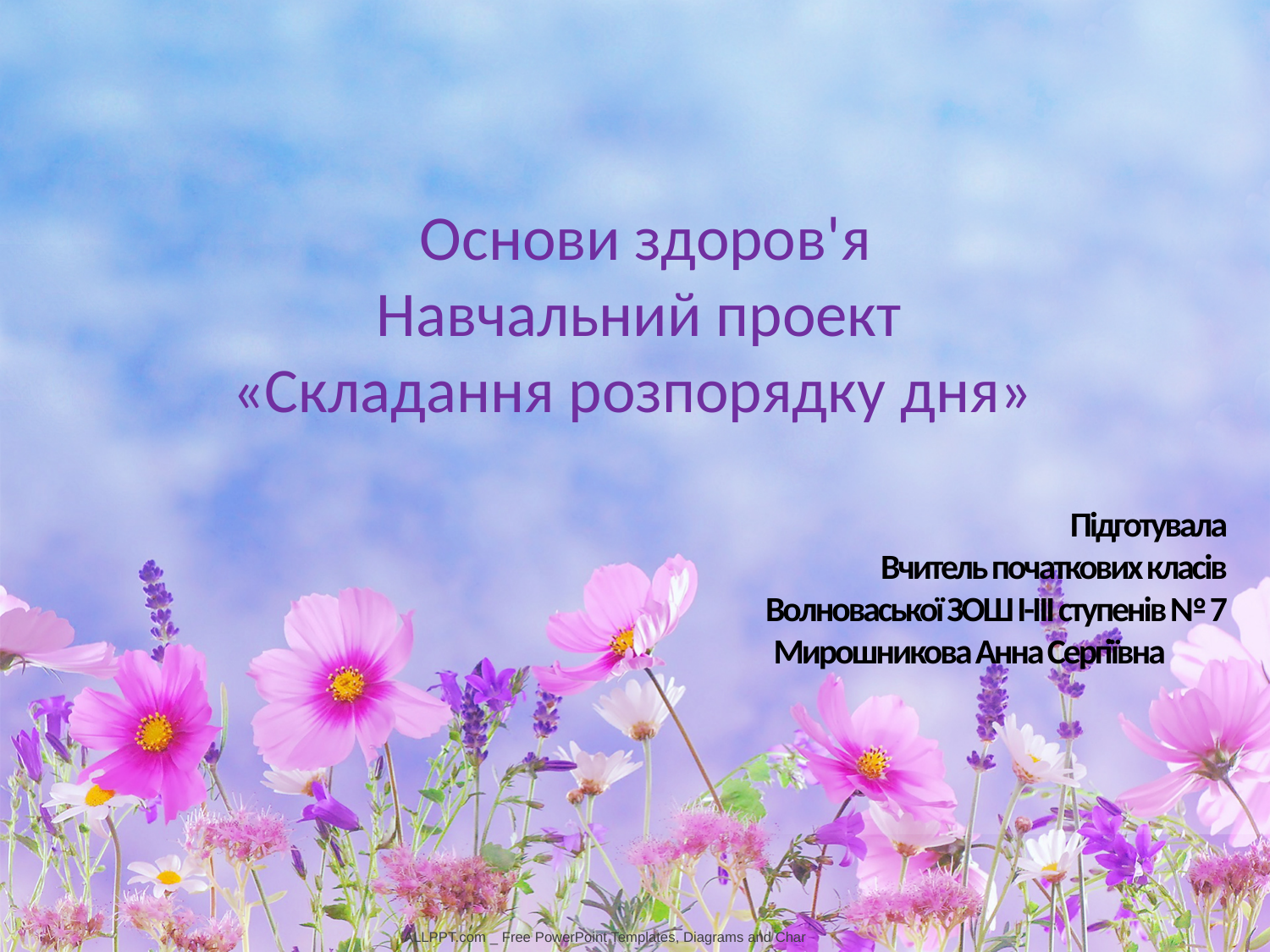

Основи здоров'я
                 Навчальний проект
       «Складання розпорядку дня»

                                               Підготувала
                                                                                                                     Вчитель початкових класів
                                                                                                                     Волноваської ЗОШ І-ІІІ ступенів № 7
                                                                                                                      Мирошникова Анна Сергіївна

ALLPPT.com _ Free PowerPoint Templates, Diagrams and Char